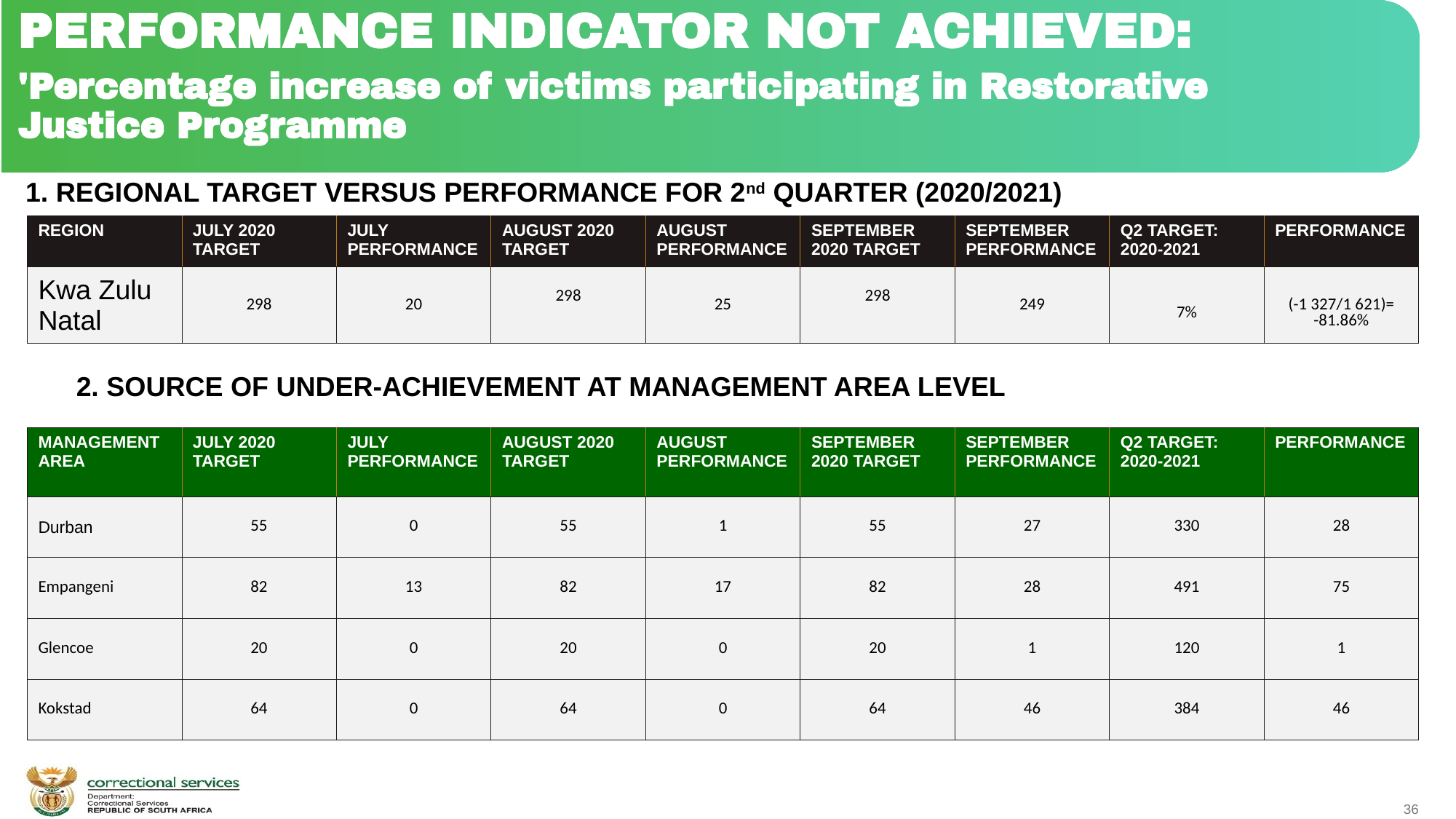

PERFORMANCE INDICATOR NOT ACHIEVED:
'Percentage increase of victims participating in Restorative Justice Programme

1. REGIONAL TARGET VERSUS PERFORMANCE FOR 2nd QUARTER (2020/2021)
| REGION | JULY 2020 TARGET | JULY PERFORMANCE | AUGUST 2020 TARGET | AUGUST PERFORMANCE | SEPTEMBER 2020 TARGET | SEPTEMBER PERFORMANCE | Q2 TARGET: 2020-2021 | PERFORMANCE |
| --- | --- | --- | --- | --- | --- | --- | --- | --- |
| Kwa Zulu Natal | 298 | 20 | 298 | 25 | 298 | 249 | 7% | (-1 327/1 621)= -81.86% |
     2. SOURCE OF UNDER-ACHIEVEMENT AT MANAGEMENT AREA LEVEL
| MANAGEMENT AREA | JULY 2020 TARGET | JULY PERFORMANCE | AUGUST 2020 TARGET | AUGUST PERFORMANCE | SEPTEMBER 2020 TARGET | SEPTEMBER PERFORMANCE | Q2 TARGET: 2020-2021 | PERFORMANCE |
| --- | --- | --- | --- | --- | --- | --- | --- | --- |
| Durban | 55 | 0 | 55 | 1 | 55 | 27 | 330 | 28 |
| Empangeni | 82 | 13 | 82 | 17 | 82 | 28 | 491 | 75 |
| Glencoe | 20 | 0 | 20 | 0 | 20 | 1 | 120 | 1 |
| Kokstad | 64 | 0 | 64 | 0 | 64 | 46 | 384 | 46 |